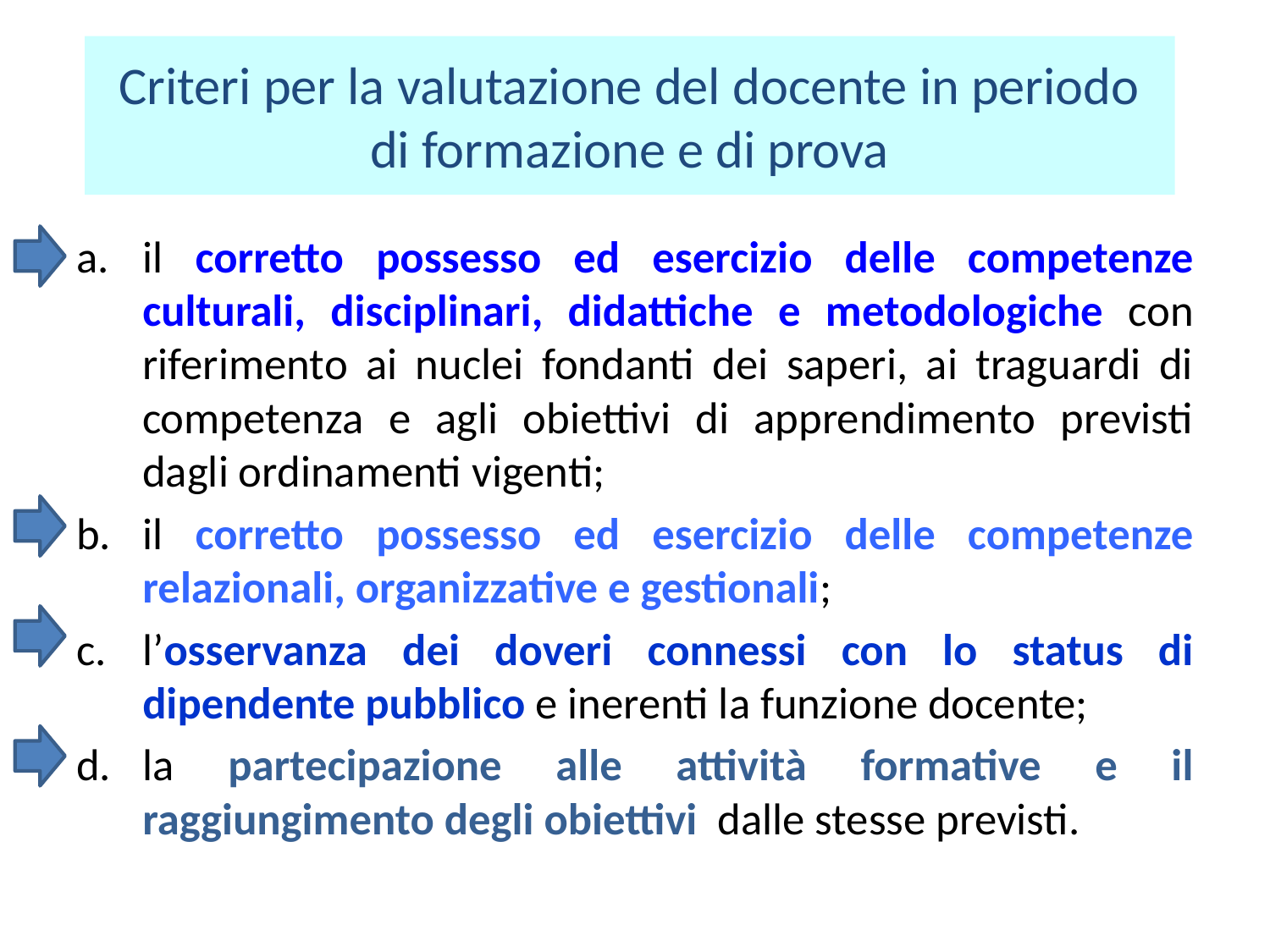

Criteri per la valutazione del docente in periodo di formazione e di prova
il corretto possesso ed esercizio delle competenze culturali, disciplinari, didattiche e metodologiche con riferimento ai nuclei fondanti dei saperi, ai traguardi di competenza e agli obiettivi di apprendimento previsti dagli ordinamenti vigenti;
il corretto possesso ed esercizio delle competenze relazionali, organizzative e gestionali;
l’osservanza dei doveri connessi con lo status di dipendente pubblico e inerenti la funzione docente;
la partecipazione alle attività formative e il raggiungimento degli obiettivi  dalle stesse previsti.